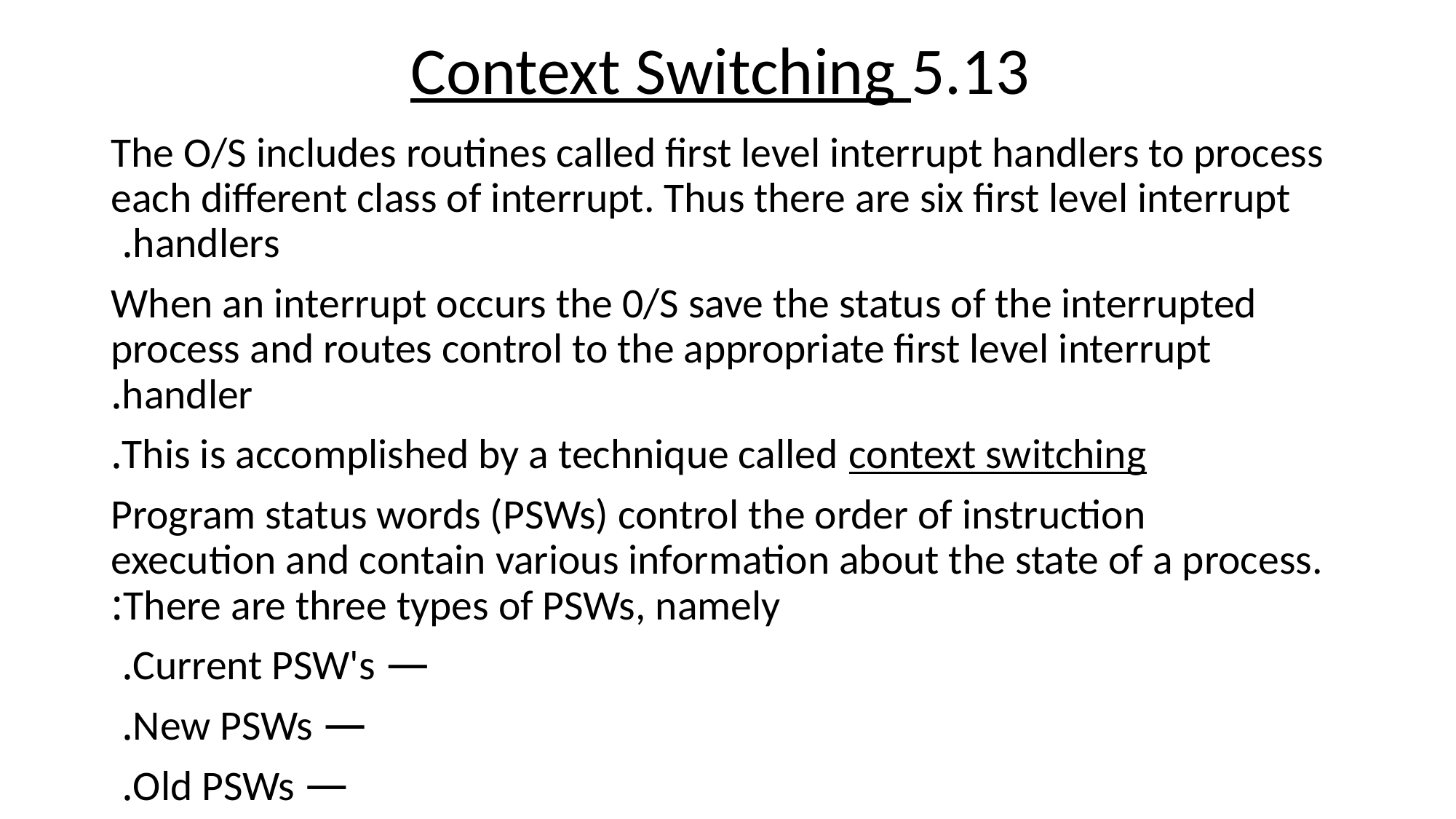

# Context Switching 5.13

 The O/S includes routines called first level interrupt handlers to process each different class of interrupt. Thus there are six first level interrupt handlers.
    When an interrupt occurs the 0/S save the status of the interrupted process and routes control to the appropriate first level interrupt handler.
     This is accomplished by a technique called context switching.
      Program status words (PSWs) control the order of instruction execution and contain various information about the state of a process. There are three types of PSWs, namely:
 — Current PSW's.
— New PSWs.
— Old PSWs.